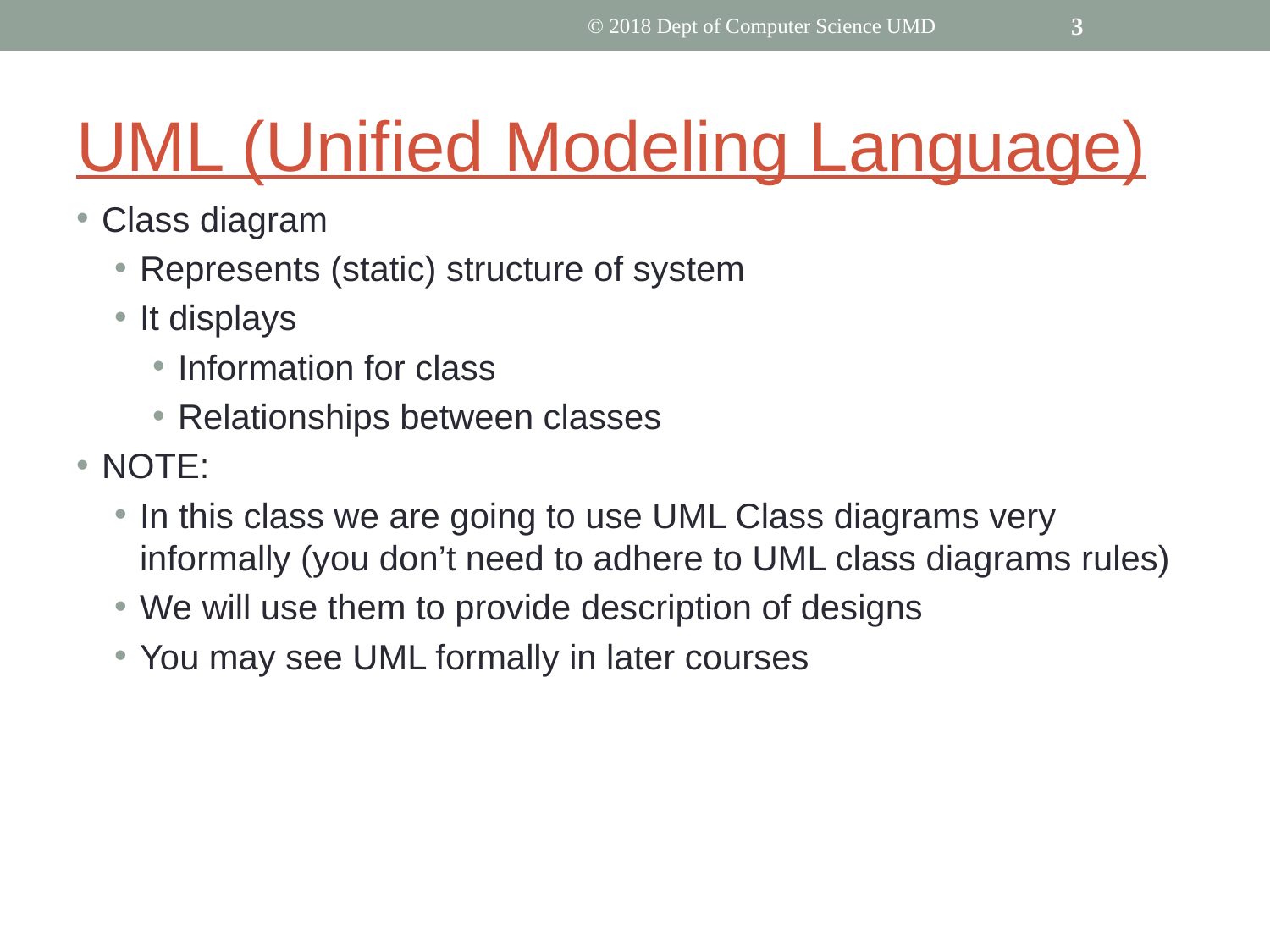

© 2018 Dept of Computer Science UMD
3
# UML (Unified Modeling Language)
Class diagram
Represents (static) structure of system
It displays
Information for class
Relationships between classes
NOTE:
In this class we are going to use UML Class diagrams very informally (you don’t need to adhere to UML class diagrams rules)
We will use them to provide description of designs
You may see UML formally in later courses